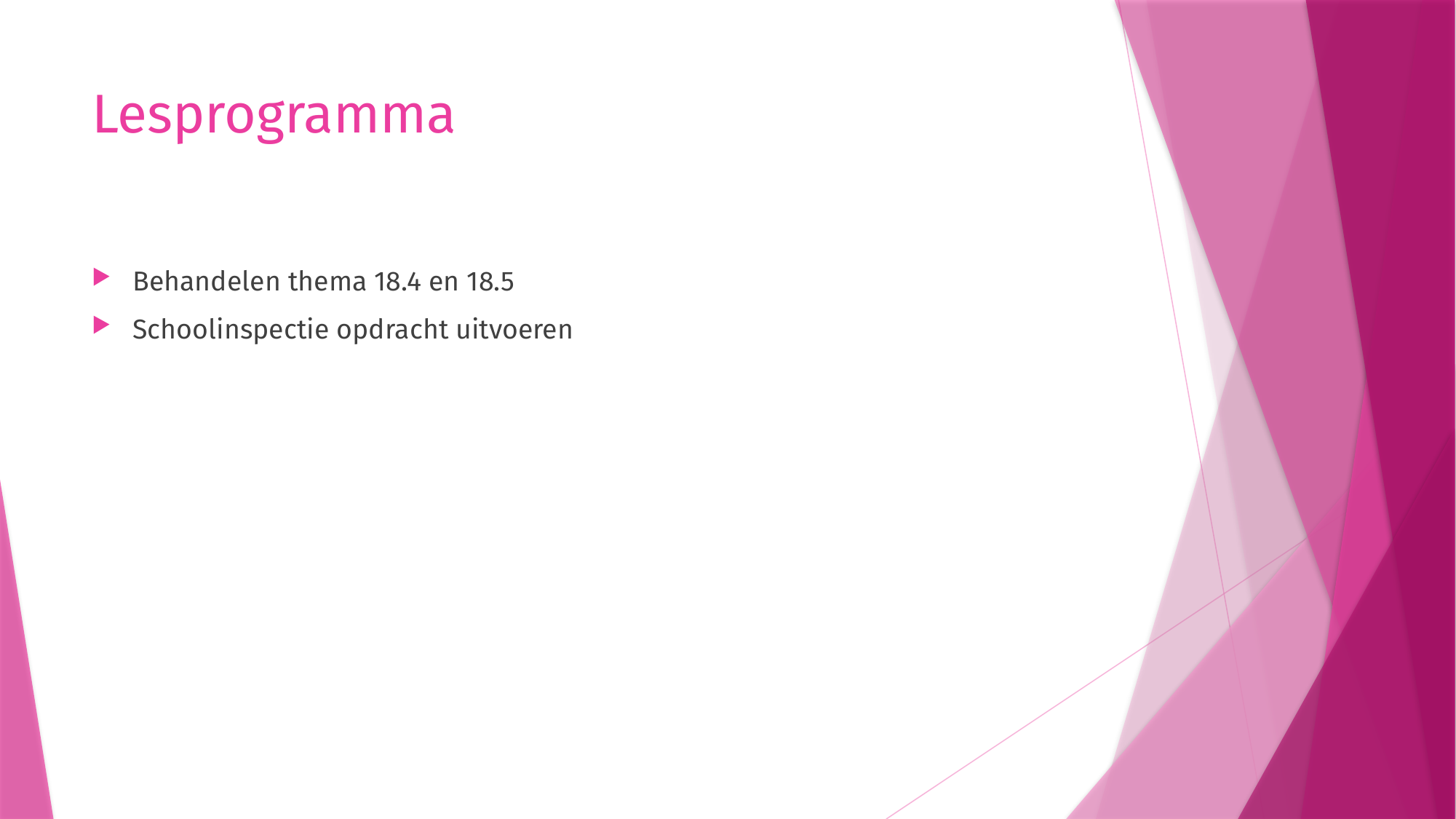

# Lesprogramma
Behandelen thema 18.4 en 18.5
Schoolinspectie opdracht uitvoeren